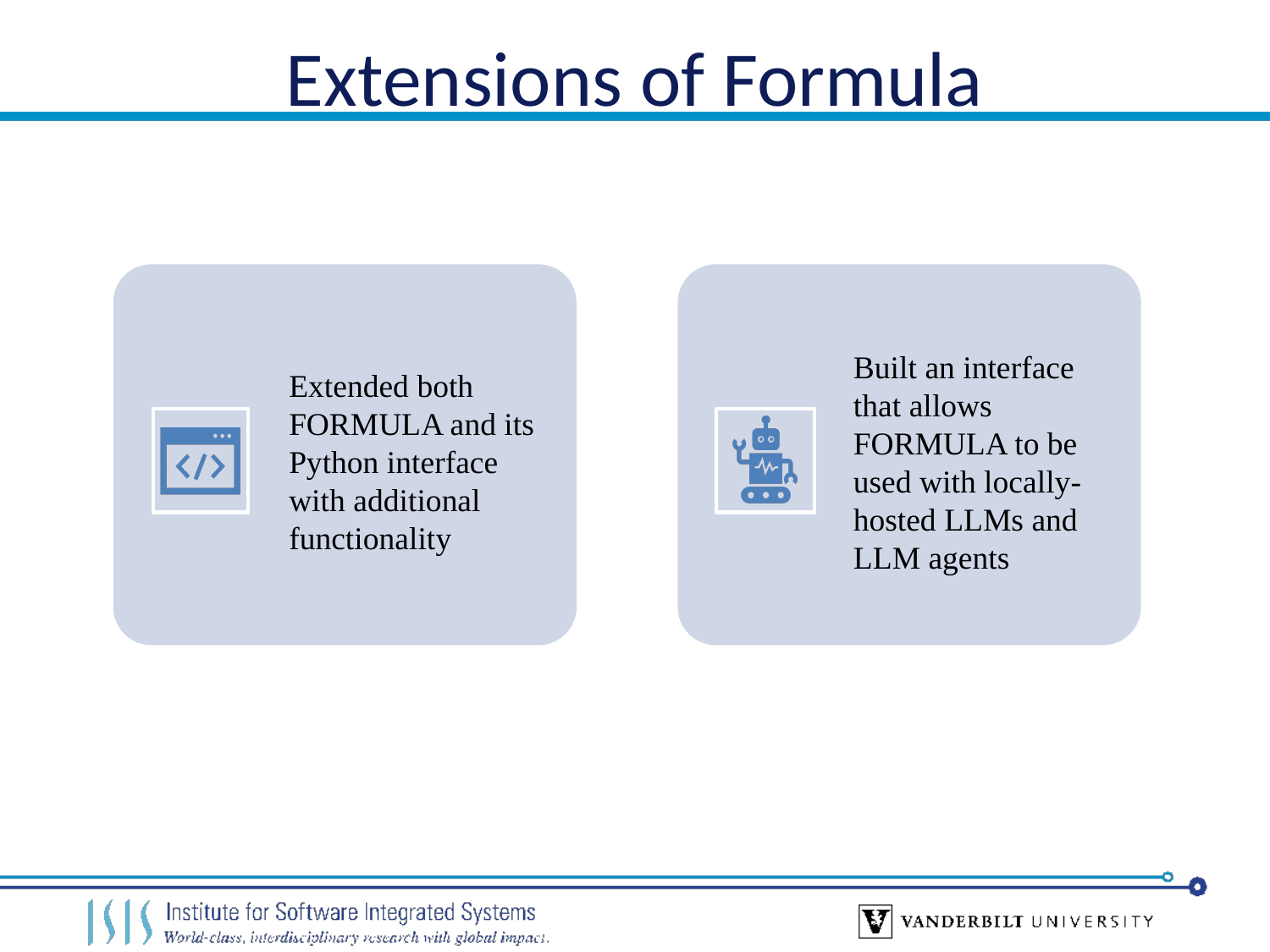

# Extensions of Formula
Extended both FORMULA and its Python interface with additional functionality

Built an interface that allows FORMULA to be used with locally-hosted LLMs and LLM agents